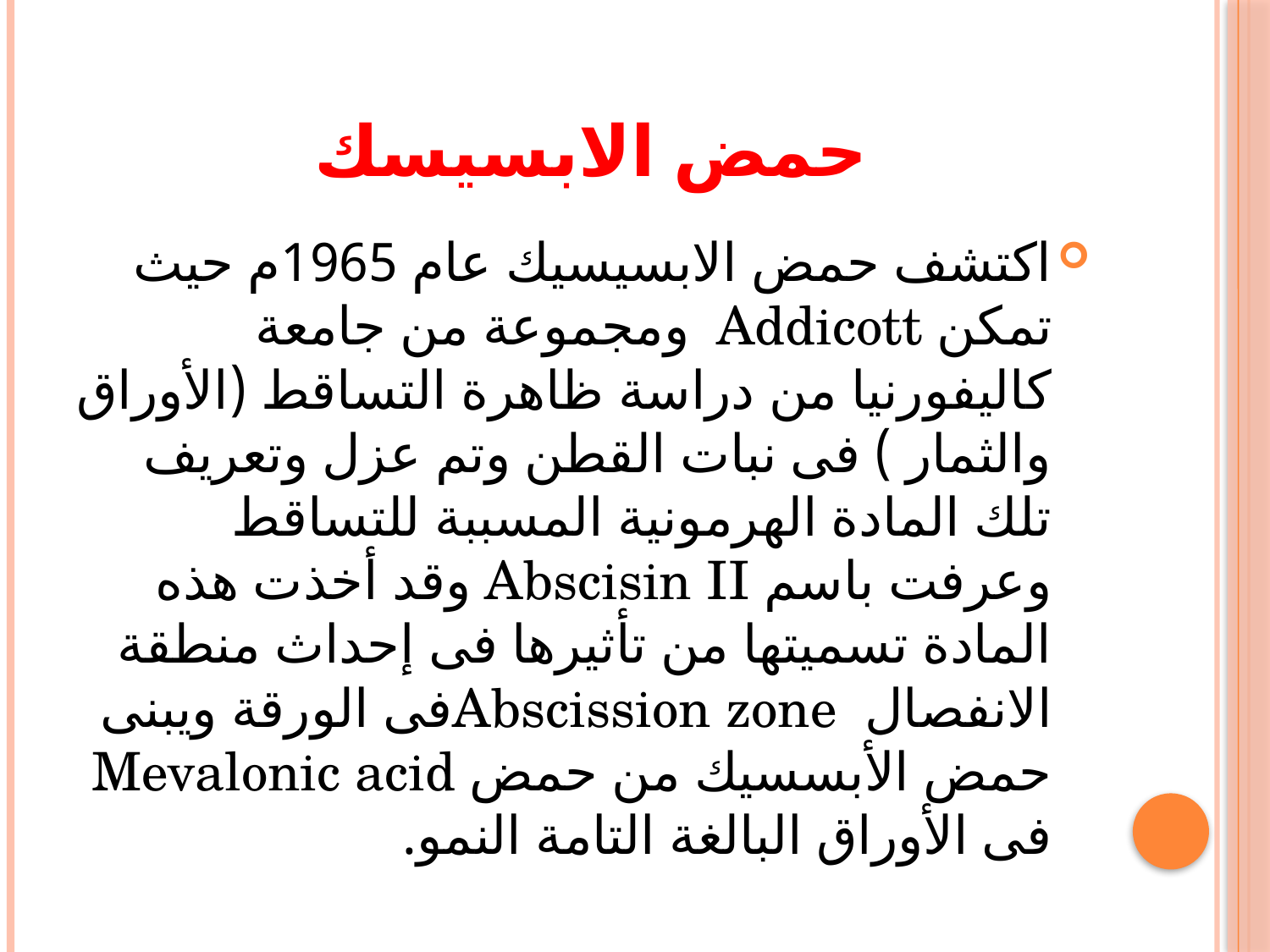

# حمض الابسيسك
اكتشف حمض الابسيسيك عام 1965م حيث تمكن Addicott  ومجموعة من جامعة كاليفورنيا من دراسة ظاهرة التساقط (الأوراق والثمار ) فى نبات القطن وتم عزل وتعريف تلك المادة الهرمونية المسببة للتساقط وعرفت باسم Abscisin II وقد أخذت هذه المادة تسميتها من تأثيرها فى إحداث منطقة الانفصال  Abscission zoneفى الورقة ويبنى حمض الأبسسيك من حمض Mevalonic acid فى الأوراق البالغة التامة النمو.